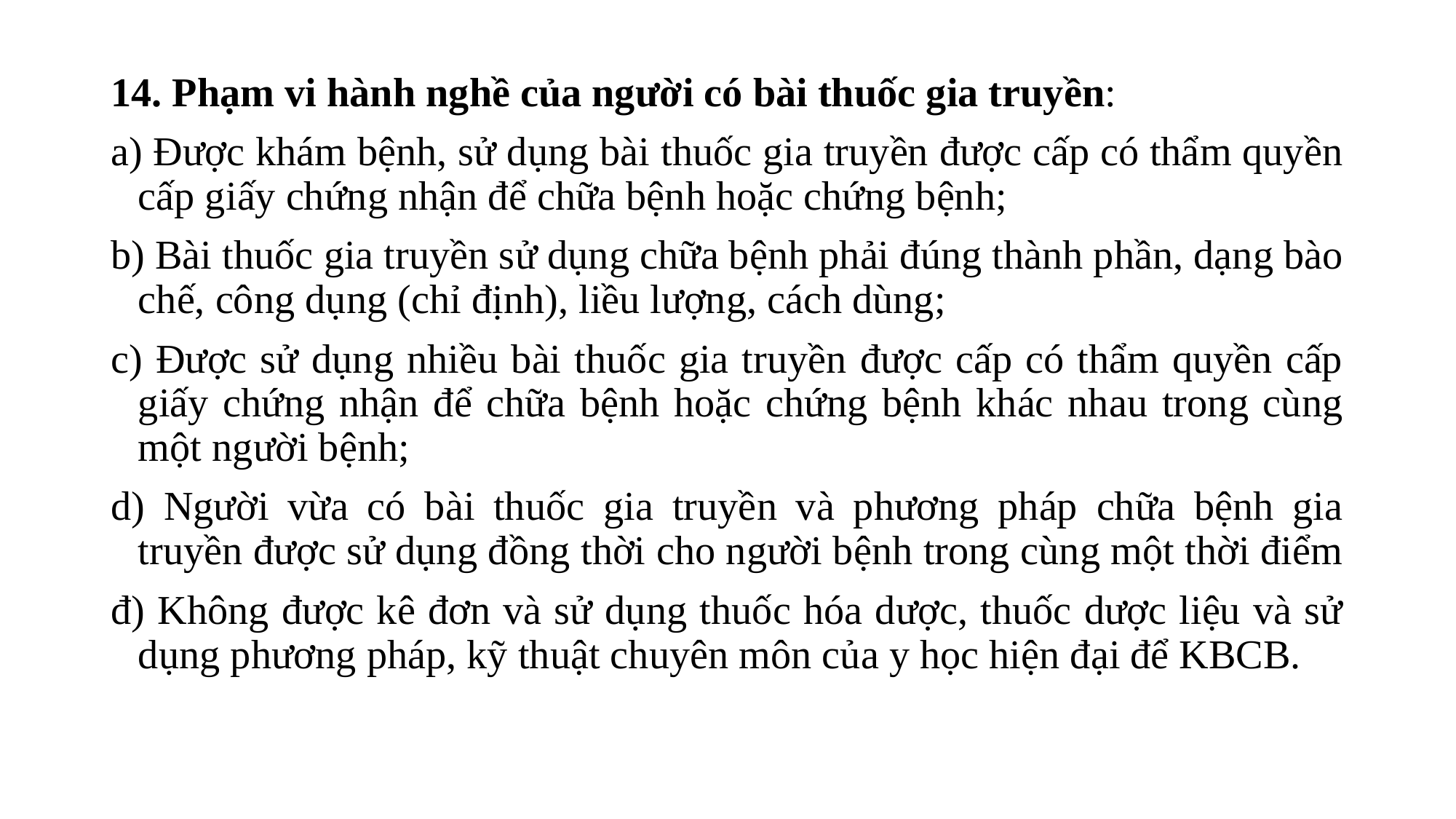

14. Phạm vi hành nghề của người có bài thuốc gia truyền:
a) Được khám bệnh, sử dụng bài thuốc gia truyền được cấp có thẩm quyền cấp giấy chứng nhận để chữa bệnh hoặc chứng bệnh;
b) Bài thuốc gia truyền sử dụng chữa bệnh phải đúng thành phần, dạng bào chế, công dụng (chỉ định), liều lượng, cách dùng;
c) Được sử dụng nhiều bài thuốc gia truyền được cấp có thẩm quyền cấp giấy chứng nhận để chữa bệnh hoặc chứng bệnh khác nhau trong cùng một người bệnh;
d) Người vừa có bài thuốc gia truyền và phương pháp chữa bệnh gia truyền được sử dụng đồng thời cho người bệnh trong cùng một thời điểm
đ) Không được kê đơn và sử dụng thuốc hóa dược, thuốc dược liệu và sử dụng phương pháp, kỹ thuật chuyên môn của y học hiện đại để KBCB.